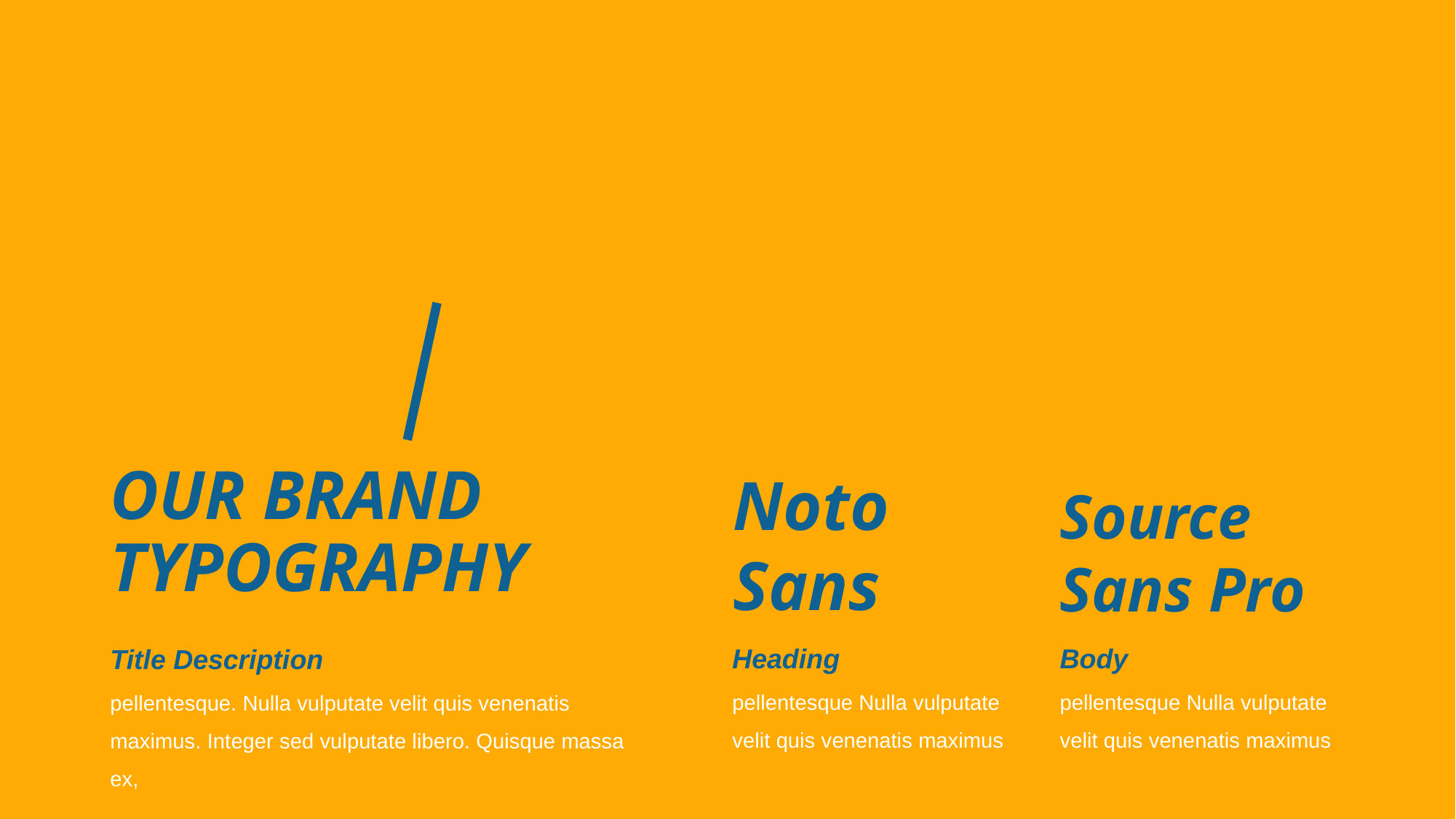

# OUR BRAND TYPOGRAPHY
Noto
Sans
Source
Sans Pro
Heading
Body
Title Description
pellentesque Nulla vulputate velit quis venenatis maximus
pellentesque Nulla vulputate velit quis venenatis maximus
pellentesque. Nulla vulputate velit quis venenatis maximus. Integer sed vulputate libero. Quisque massa ex,